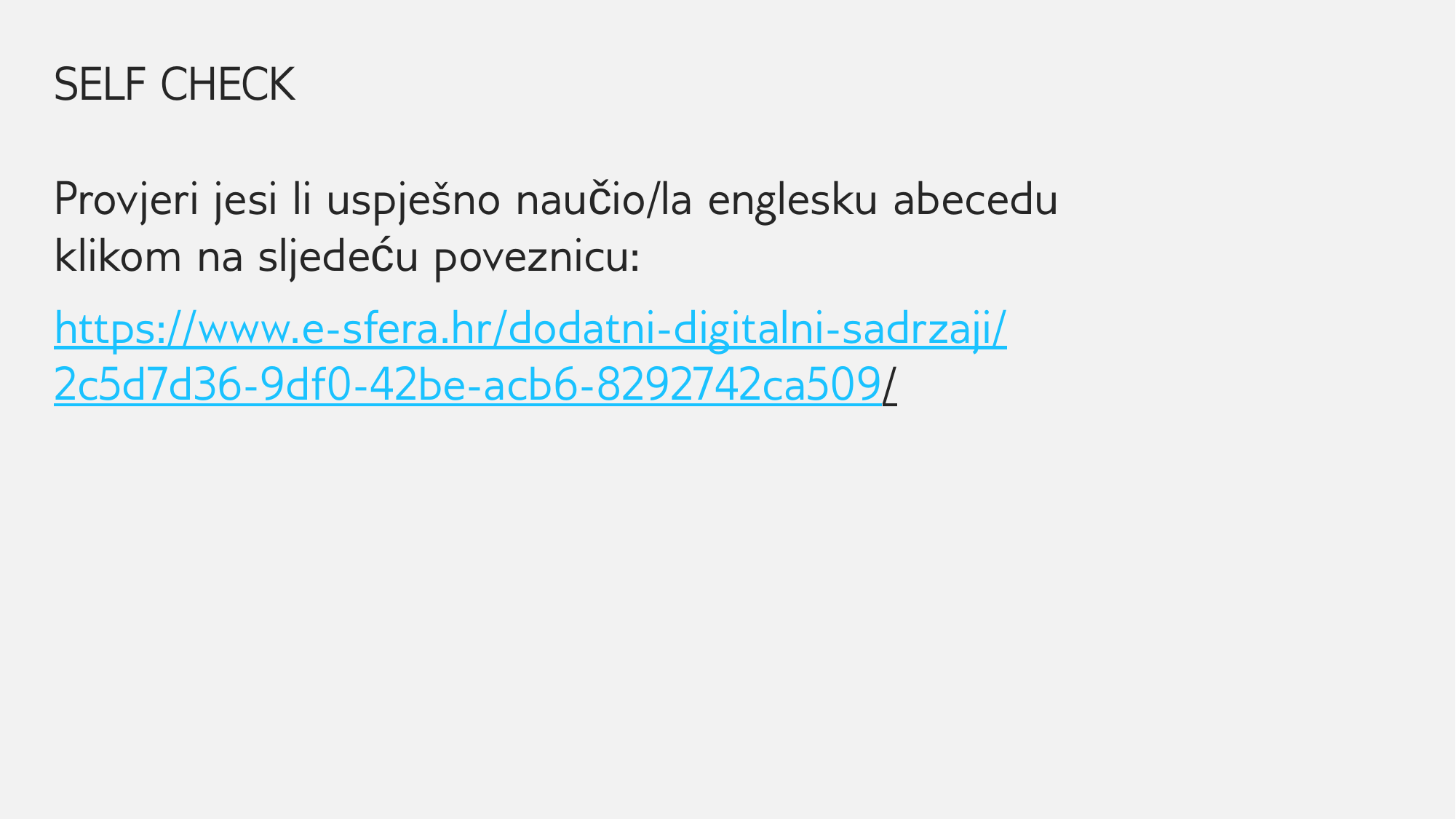

SELF CHECK
Provjeri jesi li uspješno naučio/la englesku abecedu klikom na sljedeću poveznicu:
https://www.e-sfera.hr/dodatni-digitalni-sadrzaji/2c5d7d36-9df0-42be-acb6-8292742ca509/